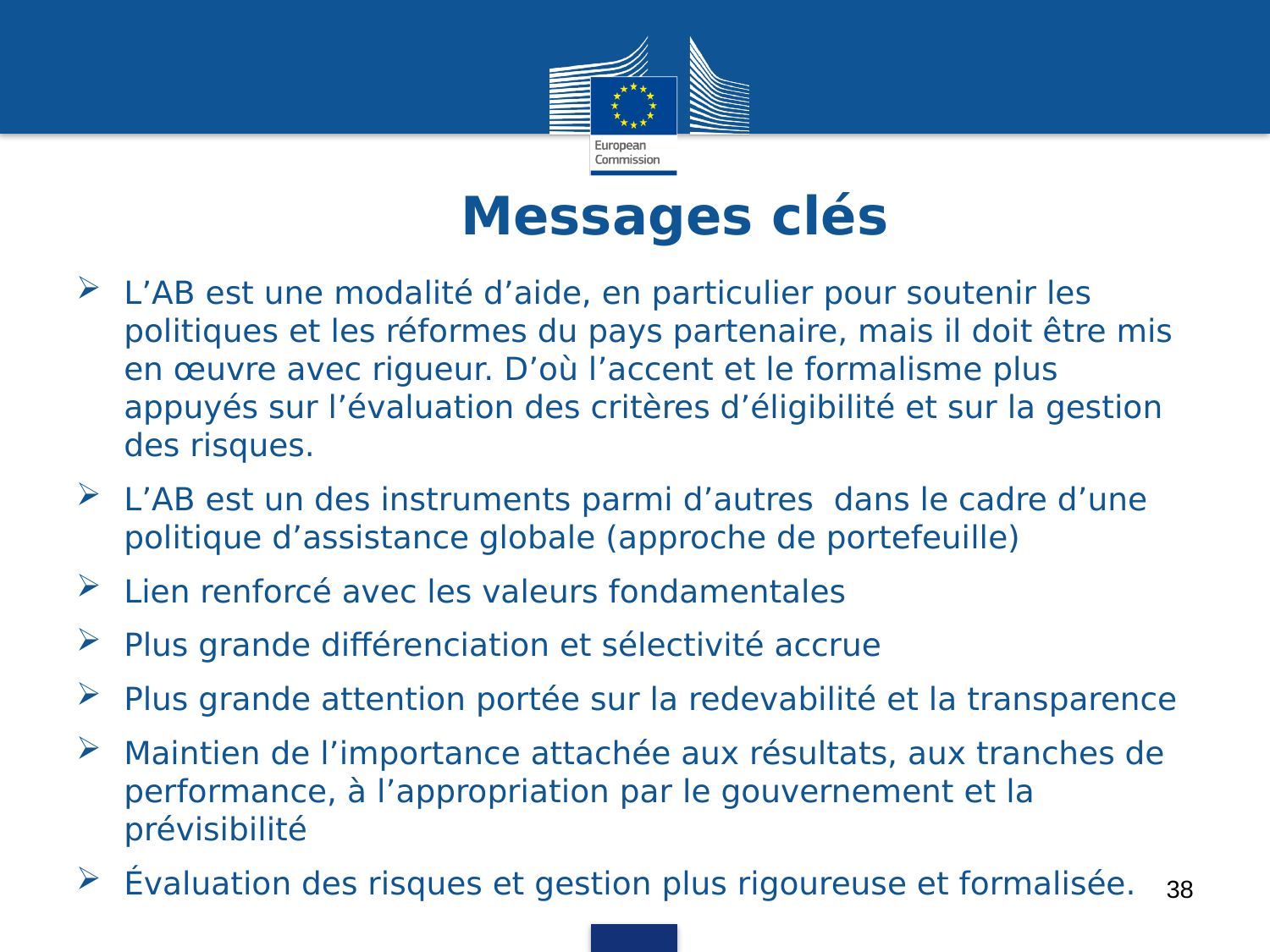

# Messages clés
L’AB est une modalité d’aide, en particulier pour soutenir les politiques et les réformes du pays partenaire, mais il doit être mis en œuvre avec rigueur. D’où l’accent et le formalisme plus appuyés sur l’évaluation des critères d’éligibilité et sur la gestion des risques.
L’AB est un des instruments parmi d’autres  dans le cadre d’une politique d’assistance globale (approche de portefeuille)
Lien renforcé avec les valeurs fondamentales
Plus grande différenciation et sélectivité accrue
Plus grande attention portée sur la redevabilité et la transparence
Maintien de l’importance attachée aux résultats, aux tranches de performance, à l’appropriation par le gouvernement et la prévisibilité
Évaluation des risques et gestion plus rigoureuse et formalisée.

38